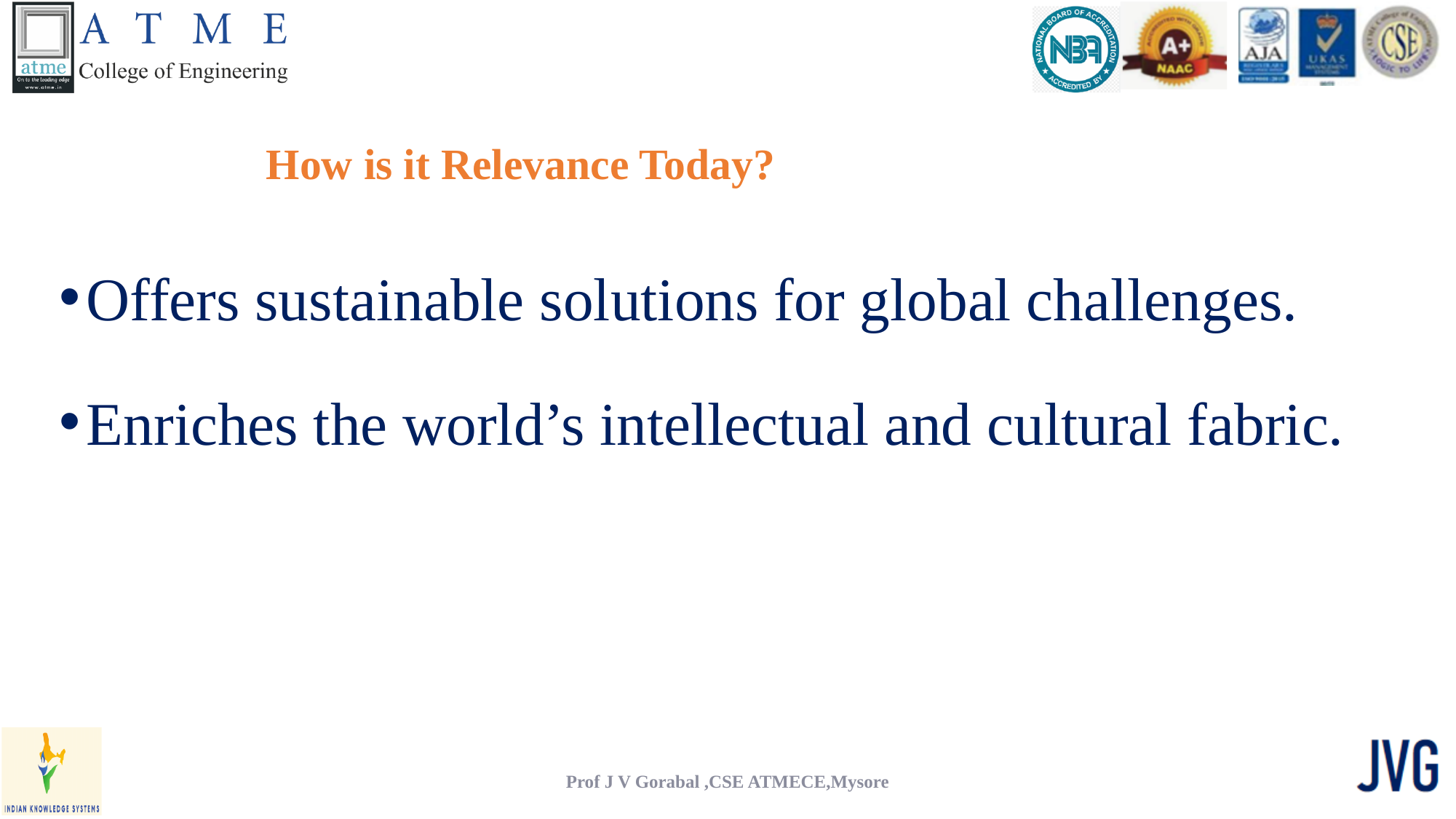

# How is it Relevance Today?
Offers sustainable solutions for global challenges.
Enriches the world’s intellectual and cultural fabric.

Prof J V Gorabal ,CSE ATMECE,Mysore